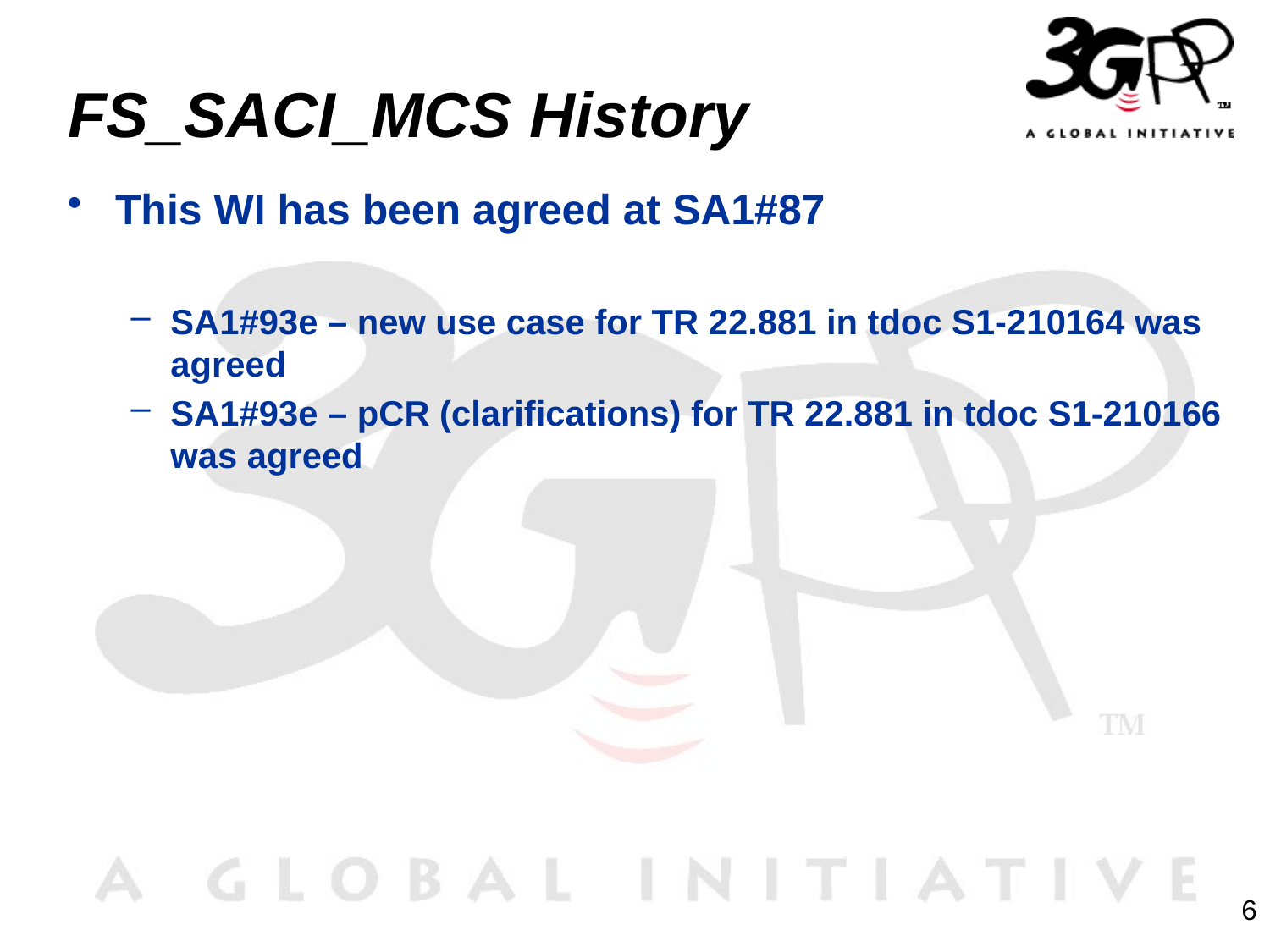

# FS_SACI_MCS History
This WI has been agreed at SA1#87

SA1#93e – new use case for TR 22.881 in tdoc S1-210164 was agreed
SA1#93e – pCR (clarifications) for TR 22.881 in tdoc S1-210166 was agreed

6